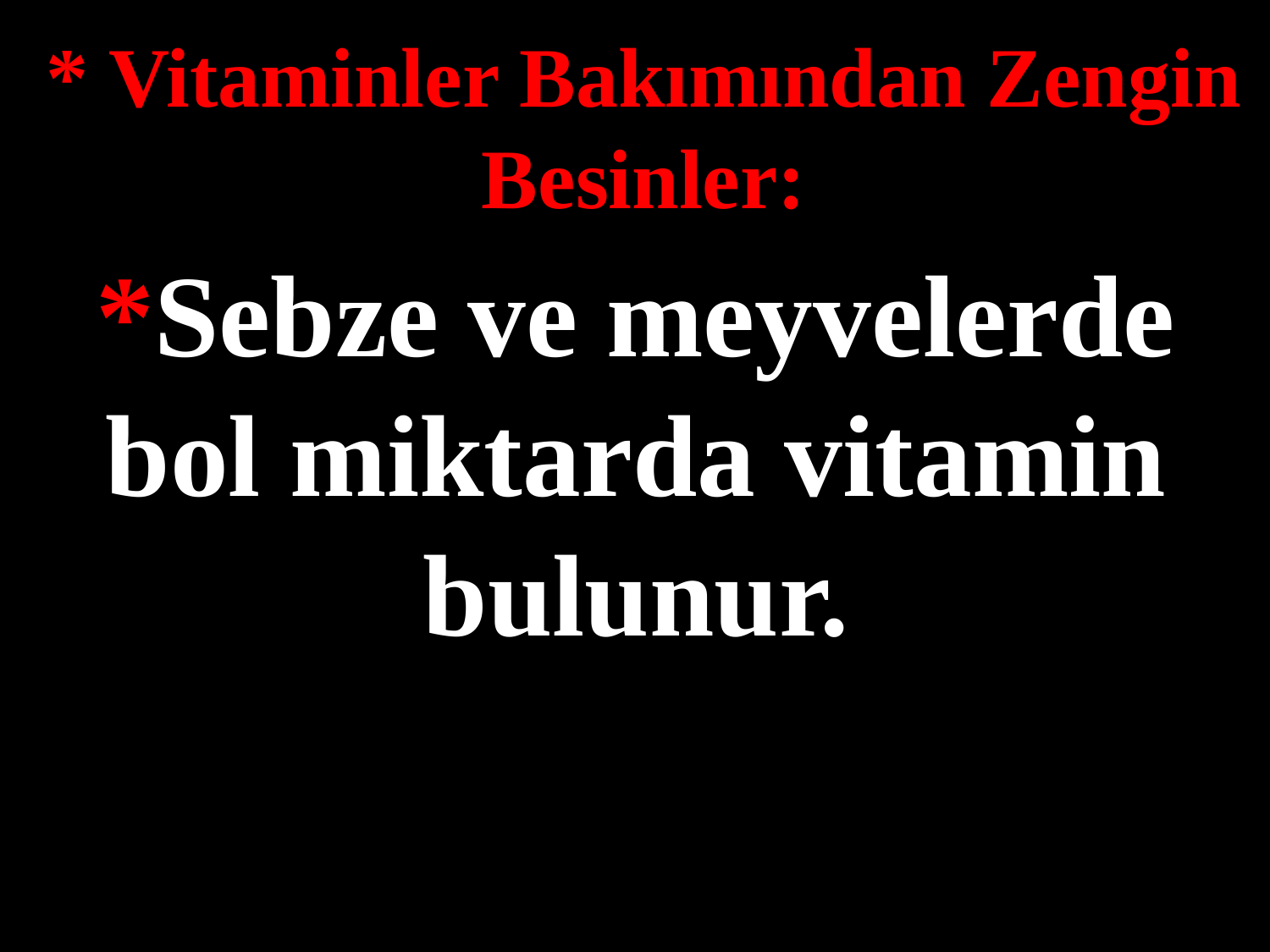

* Vitaminler Bakımından Zengin Besinler:
*Sebze ve meyvelerde bol miktarda vitamin bulunur.
#